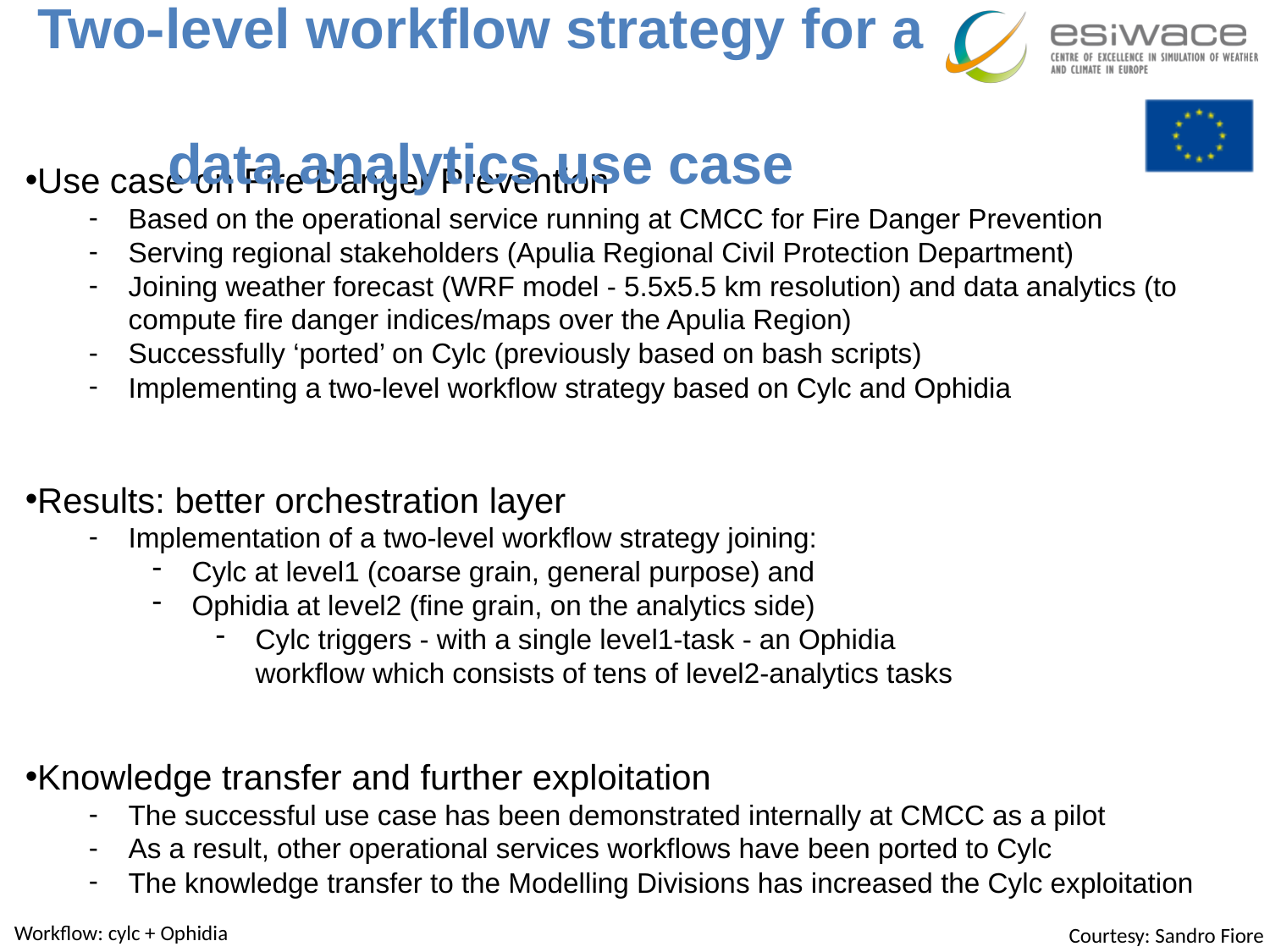

# Two-level workflow strategy for a data analytics use case

Use case on Fire Danger Prevention
Based on the operational service running at CMCC for Fire Danger Prevention
Serving regional stakeholders (Apulia Regional Civil Protection Department)
Joining weather forecast (WRF model - 5.5x5.5 km resolution) and data analytics (to compute fire danger indices/maps over the Apulia Region)
Successfully ‘ported’ on Cylc (previously based on bash scripts)
Implementing a two-level workflow strategy based on Cylc and Ophidia

Results: better orchestration layer
Implementation of a two-level workflow strategy joining:
Cylc at level1 (coarse grain, general purpose) and
Ophidia at level2 (fine grain, on the analytics side)
Cylc triggers - with a single level1-task - an Ophidia
workflow which consists of tens of level2-analytics tasks

Knowledge transfer and further exploitation
The successful use case has been demonstrated internally at CMCC as a pilot
As a result, other operational services workflows have been ported to Cylc
The knowledge transfer to the Modelling Divisions has increased the Cylc exploitation

Workflow: cylc + Ophidia
Courtesy: Sandro Fiore